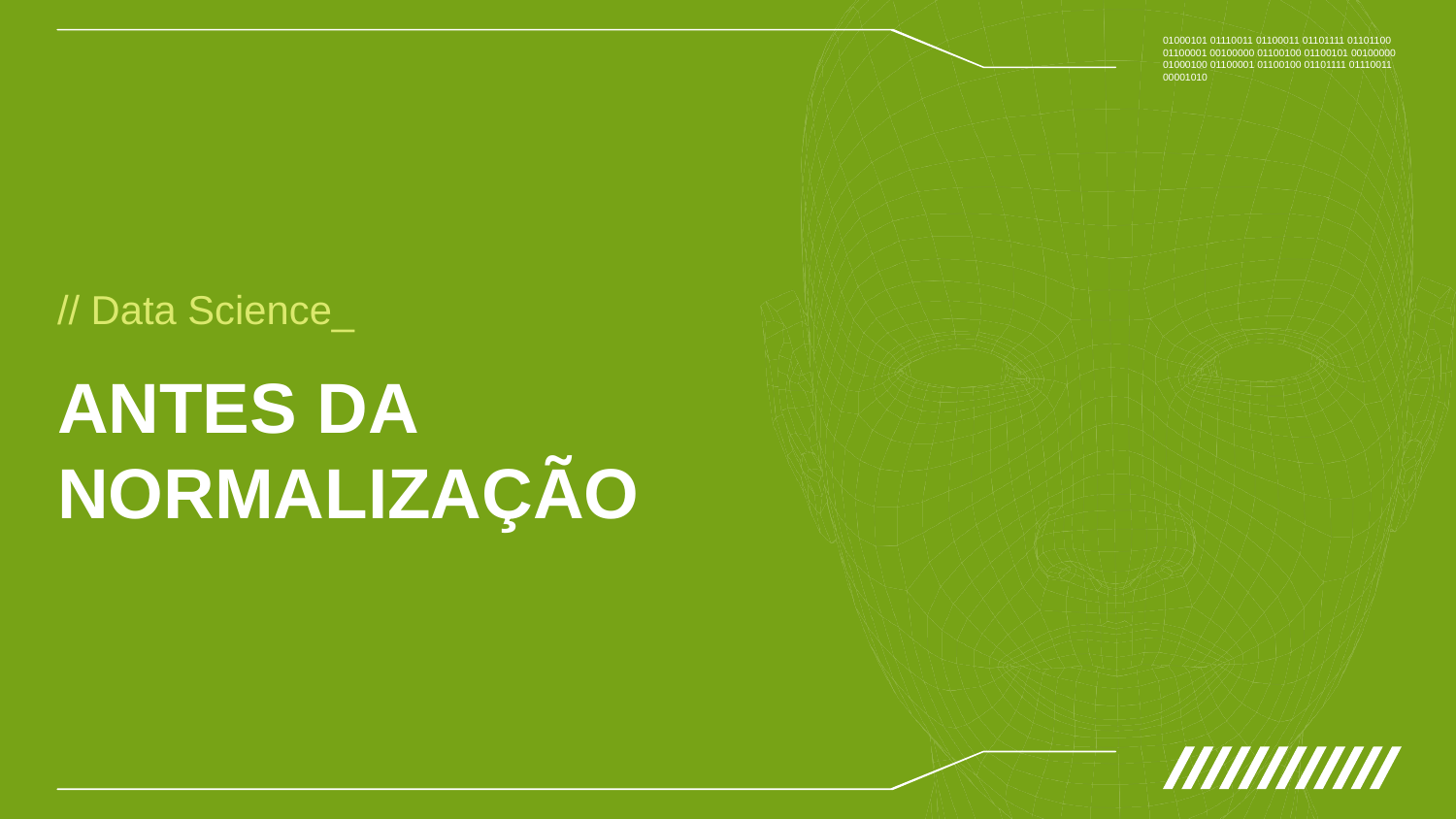

Primárias
// Data Science_
# ANTES DA NORMALIZAÇÃO

Apoio